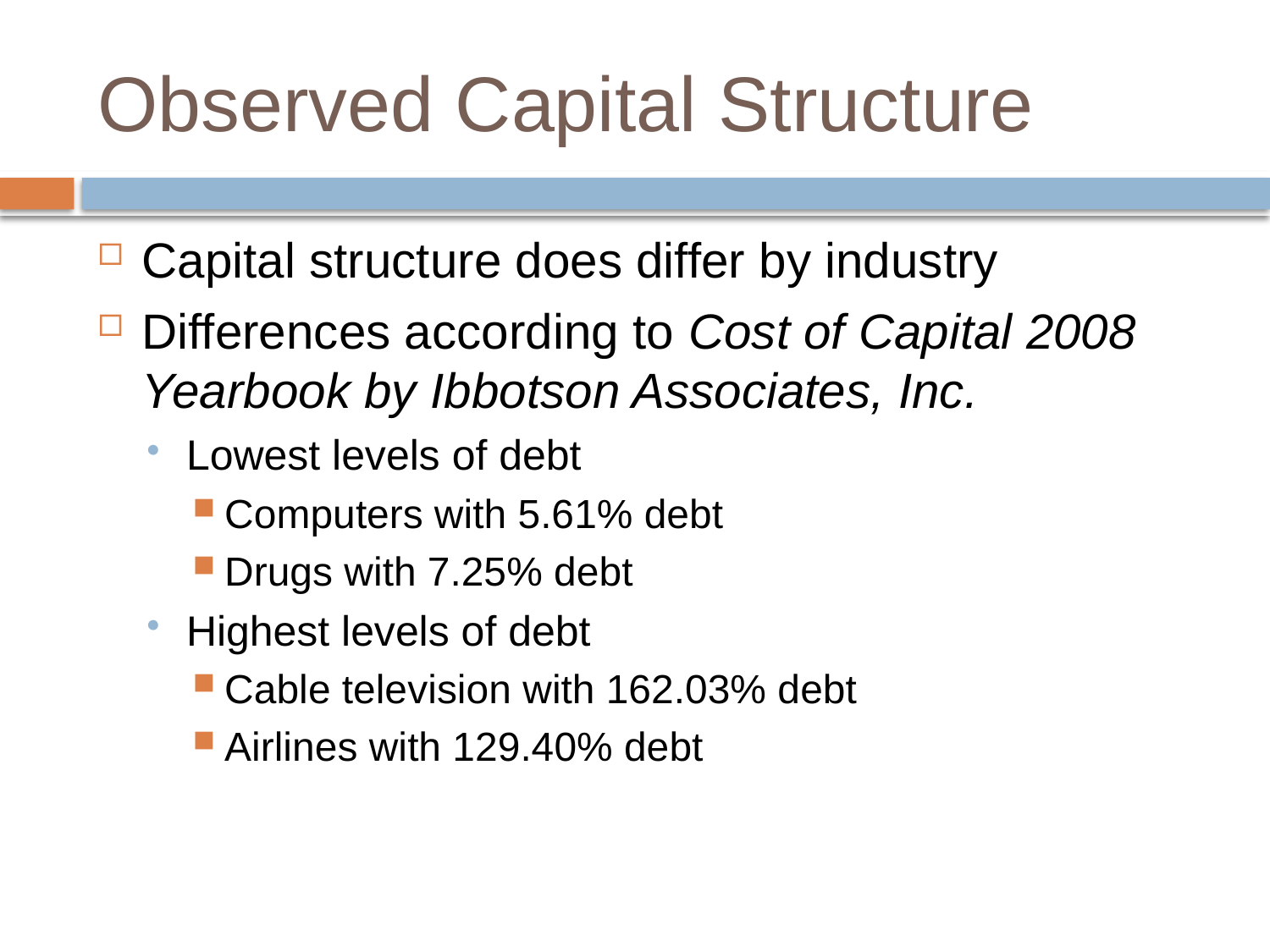

# Observed Capital Structure
Capital structure does differ by industry
Differences according to Cost of Capital 2008 Yearbook by Ibbotson Associates, Inc.
Lowest levels of debt
Computers with 5.61% debt
Drugs with 7.25% debt
Highest levels of debt
Cable television with 162.03% debt
Airlines with 129.40% debt